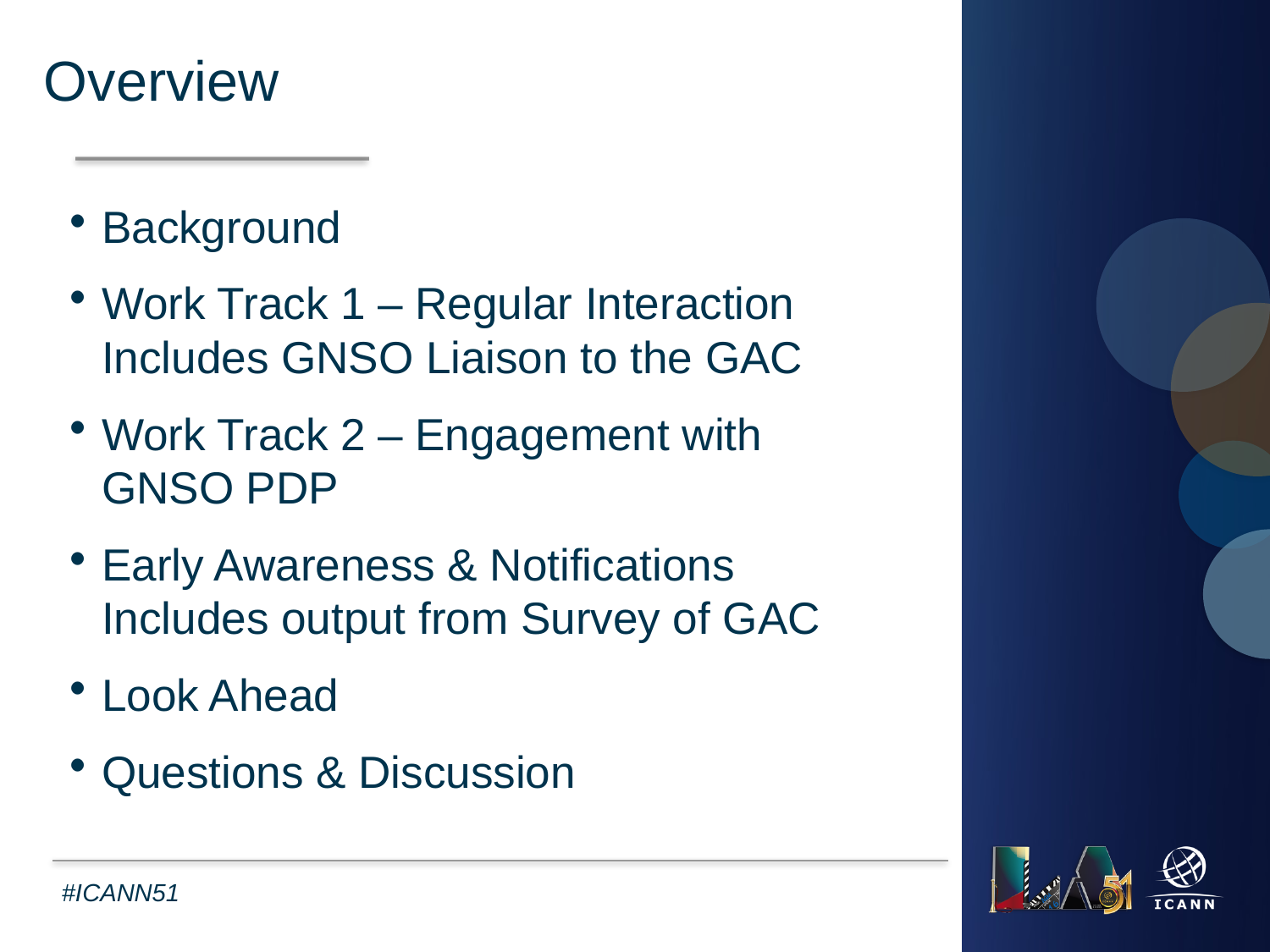

Overview
Background
Work Track 1 – Regular Interaction
Includes GNSO Liaison to the GAC
Work Track 2 – Engagement with GNSO PDP
Early Awareness & Notifications
Includes output from Survey of GAC
Look Ahead
Questions & Discussion